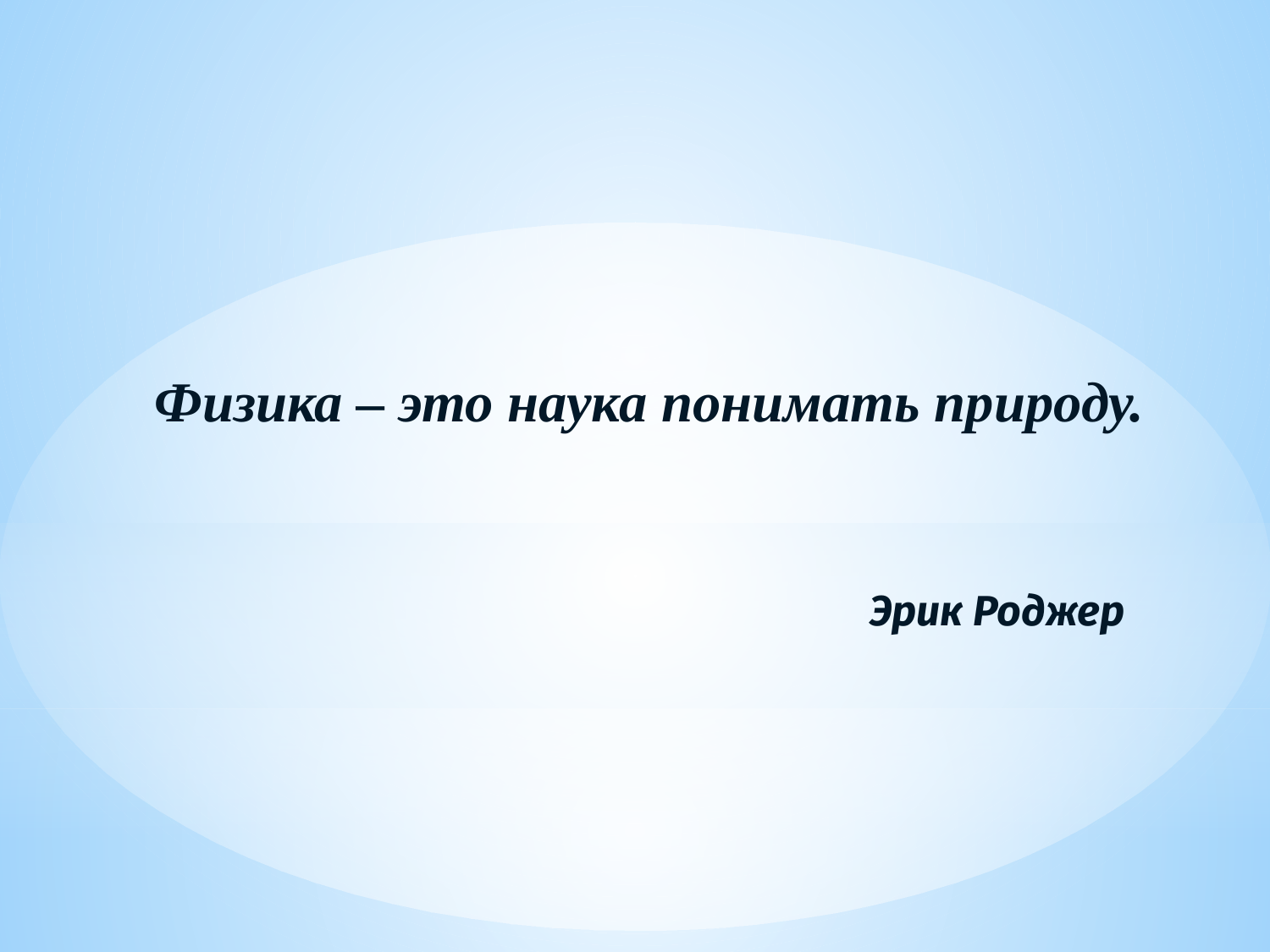

Физика – это наука понимать природу.
                                                 Эрик Роджер